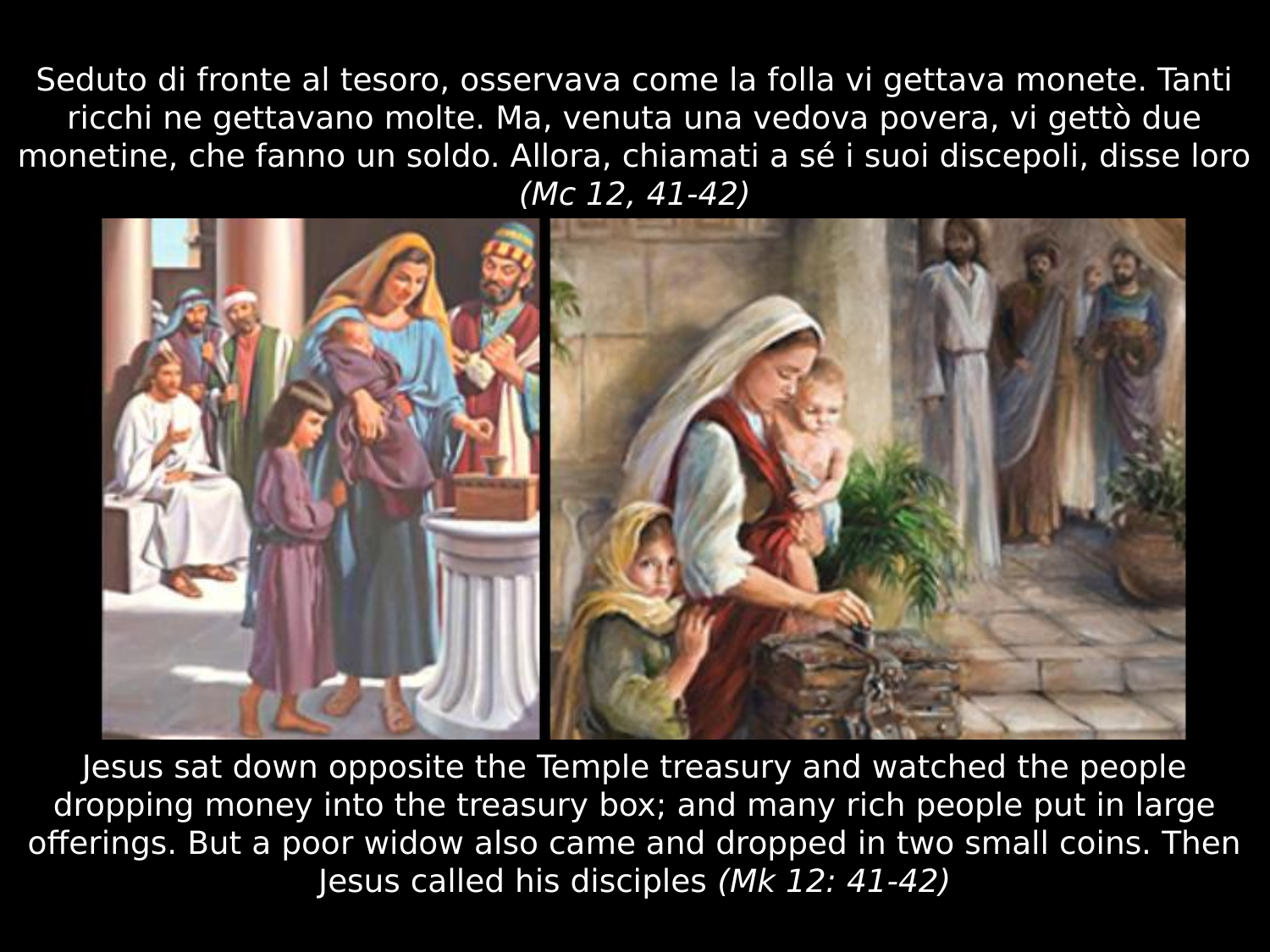

Seduto di fronte al tesoro, osservava come la folla vi gettava monete. Tanti ricchi ne gettavano molte. Ma, venuta una vedova povera, vi gettò due monetine, che fanno un soldo. Allora, chiamati a sé i suoi discepoli, disse loro (Mc 12, 41-42)
Jesus sat down opposite the Temple treasury and watched the people dropping money into the treasury box; and many rich people put in large offerings. But a poor widow also came and dropped in two small coins. Then Jesus called his disciples (Mk 12: 41-42)